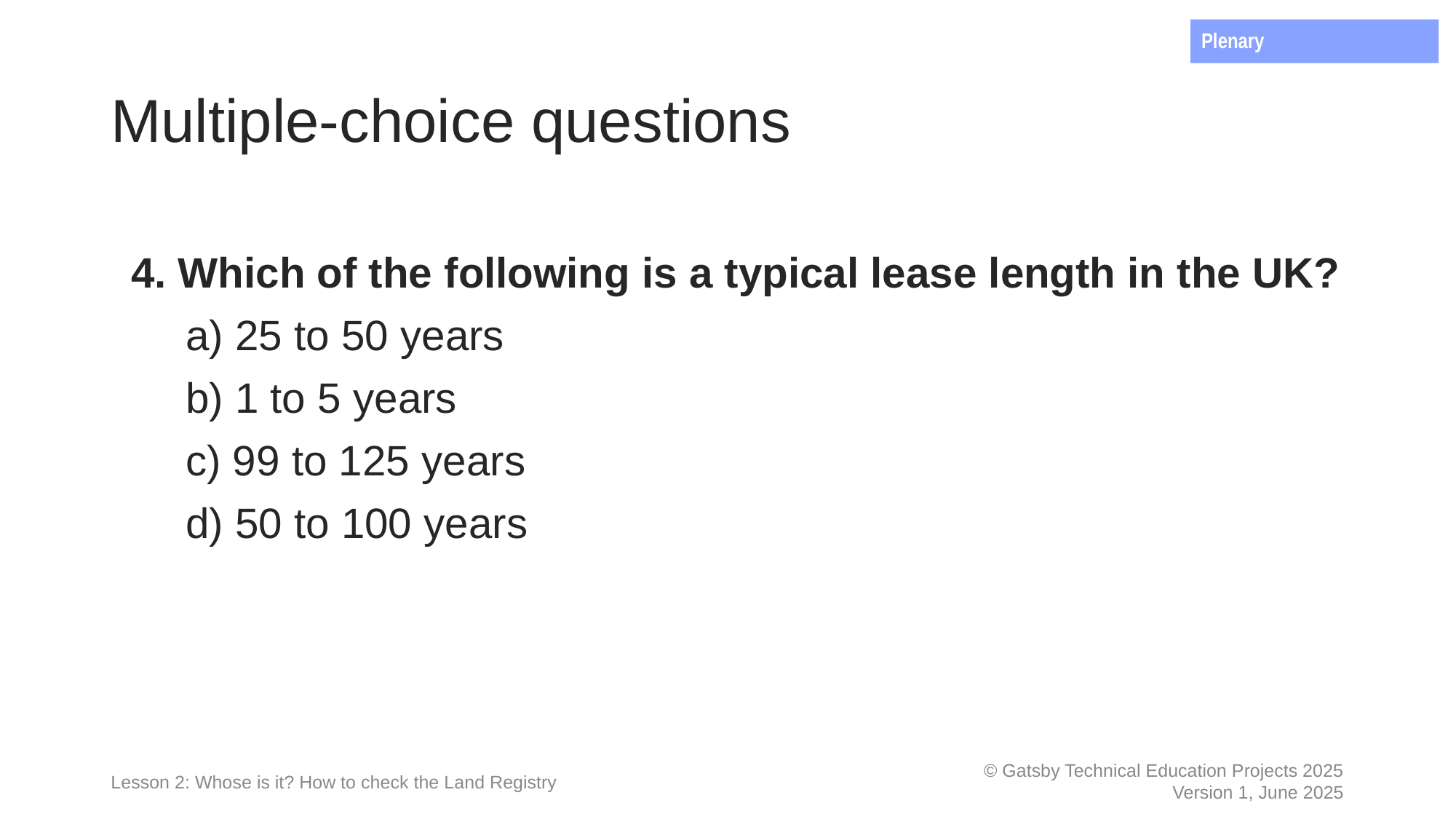

Plenary
# Multiple-choice questions
4. Which of the following is a typical lease length in the UK?
a) 25 to 50 years
b) 1 to 5 years
c) 99 to 125 years
d) 50 to 100 years

Lesson 2: Whose is it? How to check the Land Registry